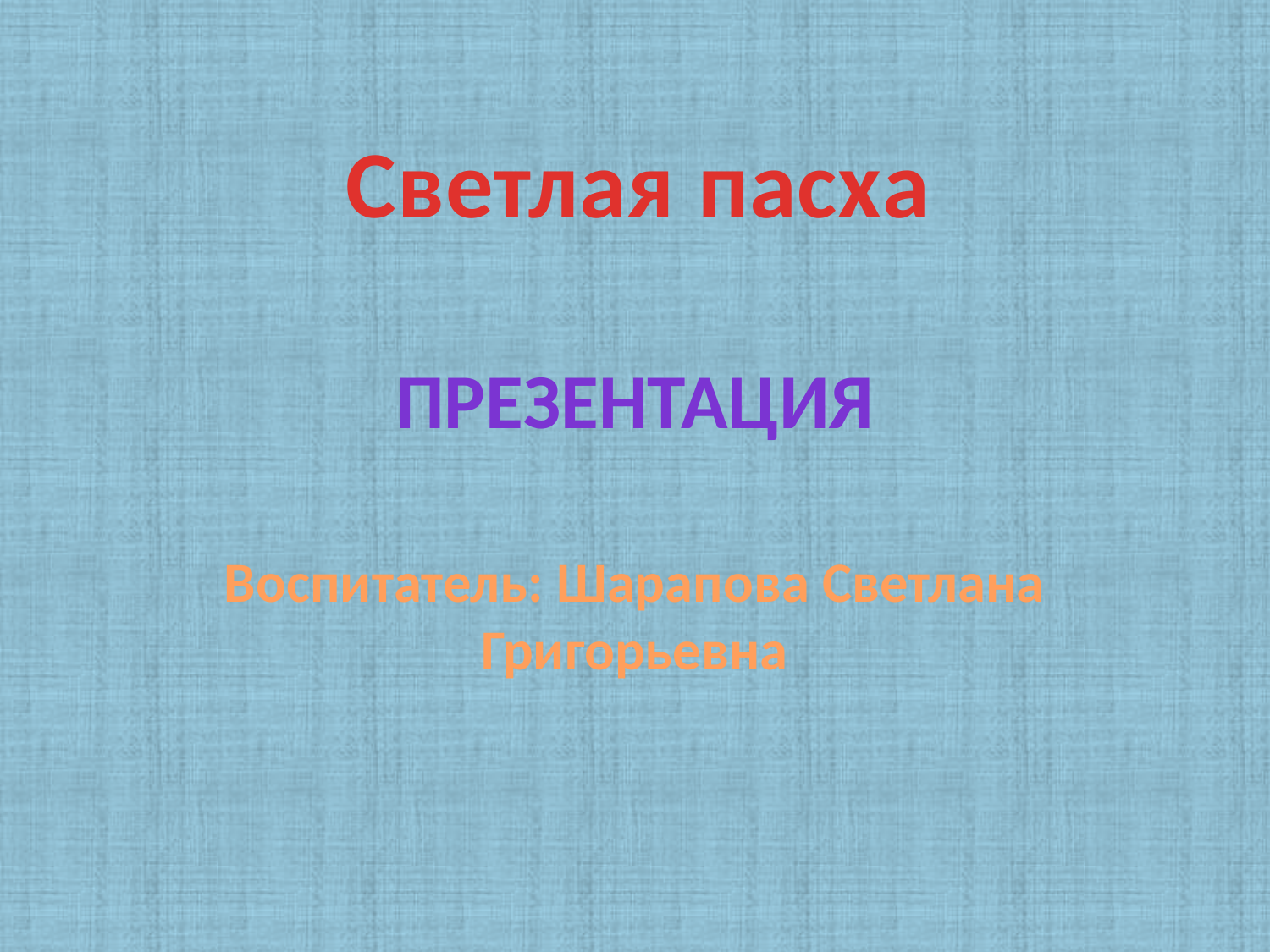

Светлая пасха
# презентация
Воспитатель: Шарапова Светлана Григорьевна